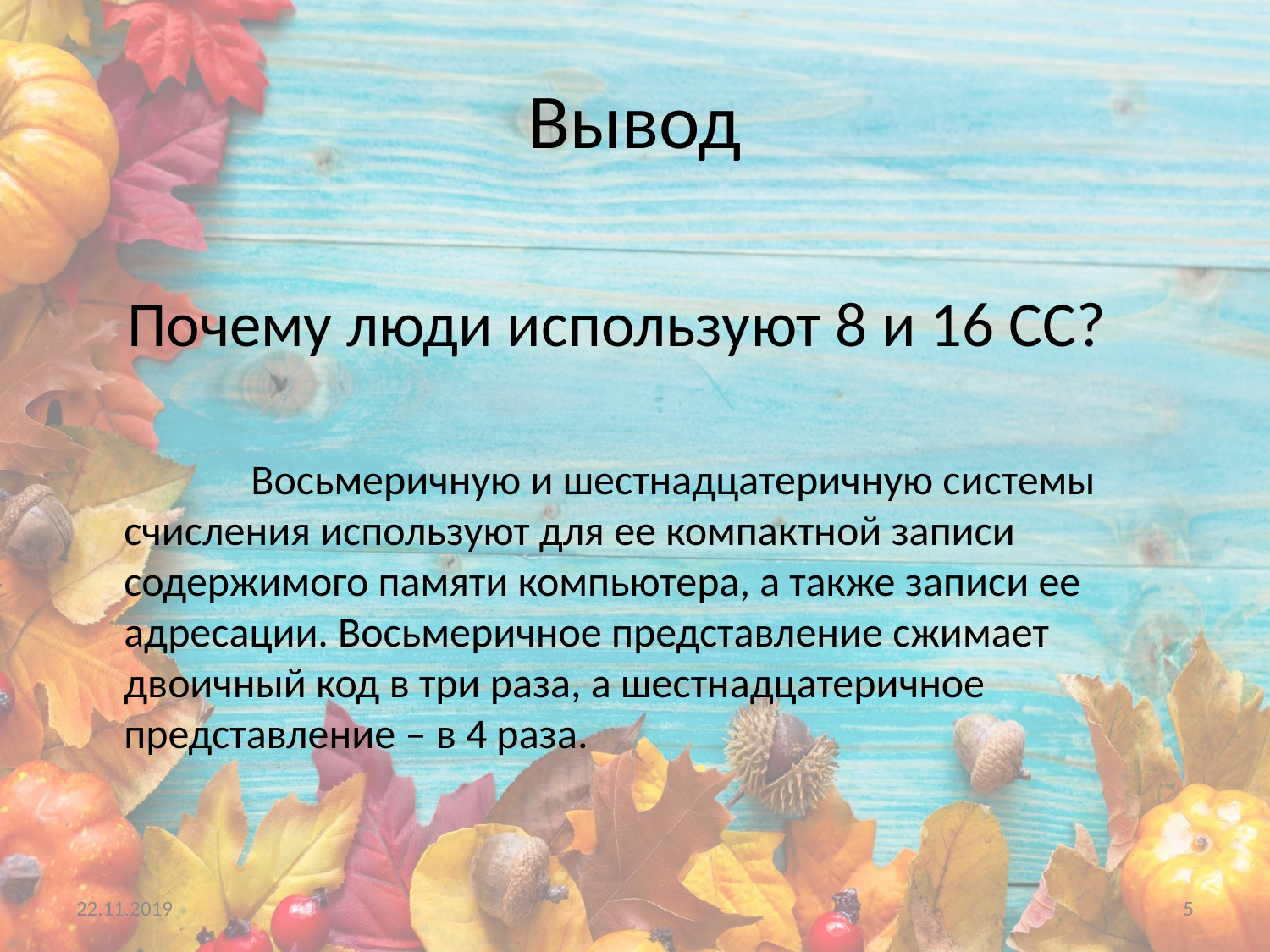

# Вывод
Почему люди используют 8 и 16 СС?
		Восьмеричную и шестнадцатеричную системы счисления используют для ее компактной записи содержимого памяти компьютера, а также записи ее адресации. Восьмеричное представление сжимает двоичный код в три раза, а шестнадцатеричное представление – в 4 раза.
22.11.2019
5